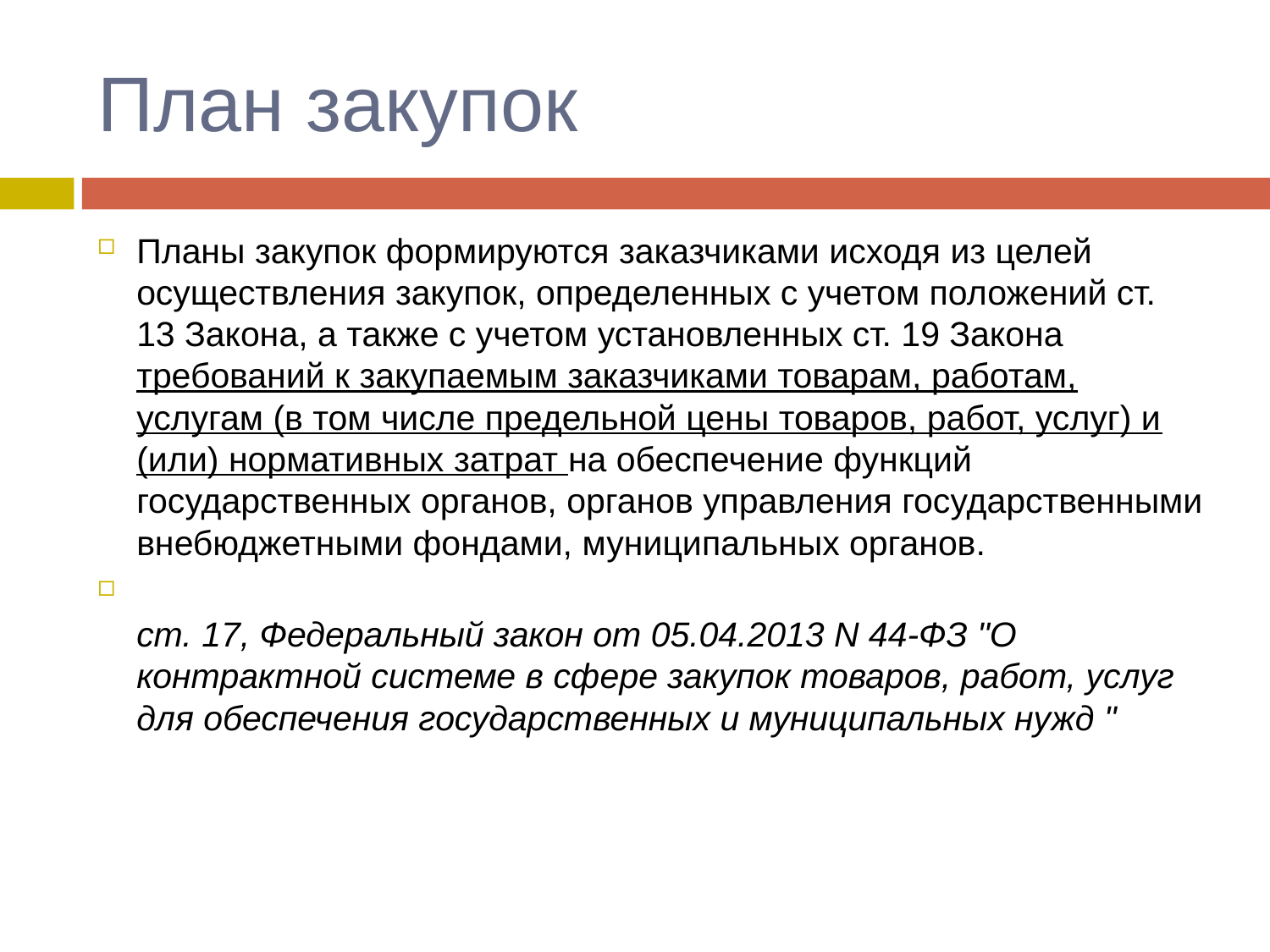

# План закупок
Планы закупок формируются заказчиками исходя из целей осуществления закупок, определенных с учетом положений ст. 13 Закона, а также с учетом установленных ст. 19 Закона требований к закупаемым заказчиками товарам, работам, услугам (в том числе предельной цены товаров, работ, услуг) и (или) нормативных затрат на обеспечение функций государственных органов, органов управления государственными внебюджетными фондами, муниципальных органов.
ст. 17, Федеральный закон от 05.04.2013 N 44-ФЗ "О контрактной системе в сфере закупок товаров, работ, услуг для обеспечения государственных и муниципальных нужд "